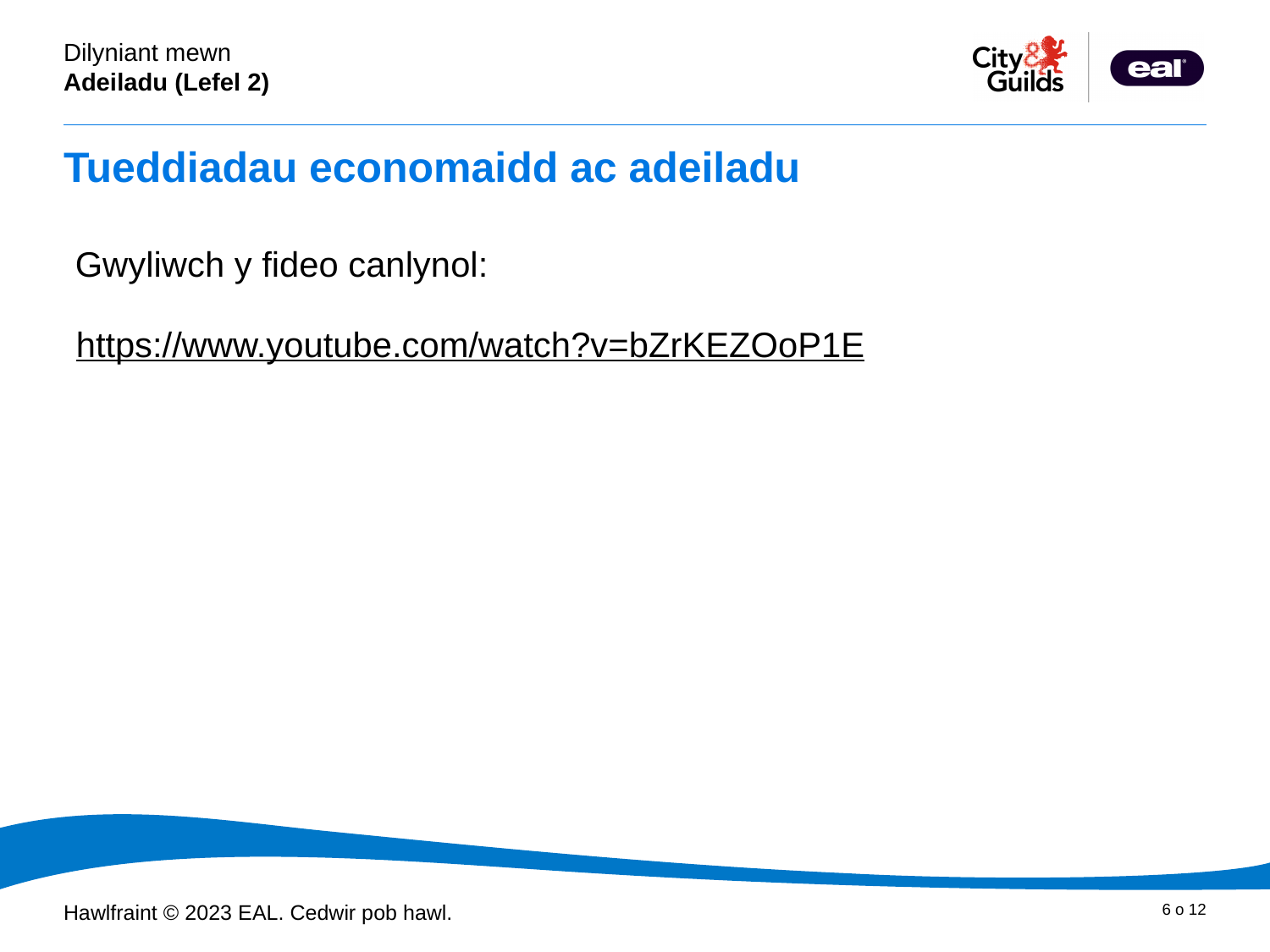

# Tueddiadau economaidd ac adeiladu
Gwyliwch y fideo canlynol:
https://www.youtube.com/watch?v=bZrKEZOoP1E